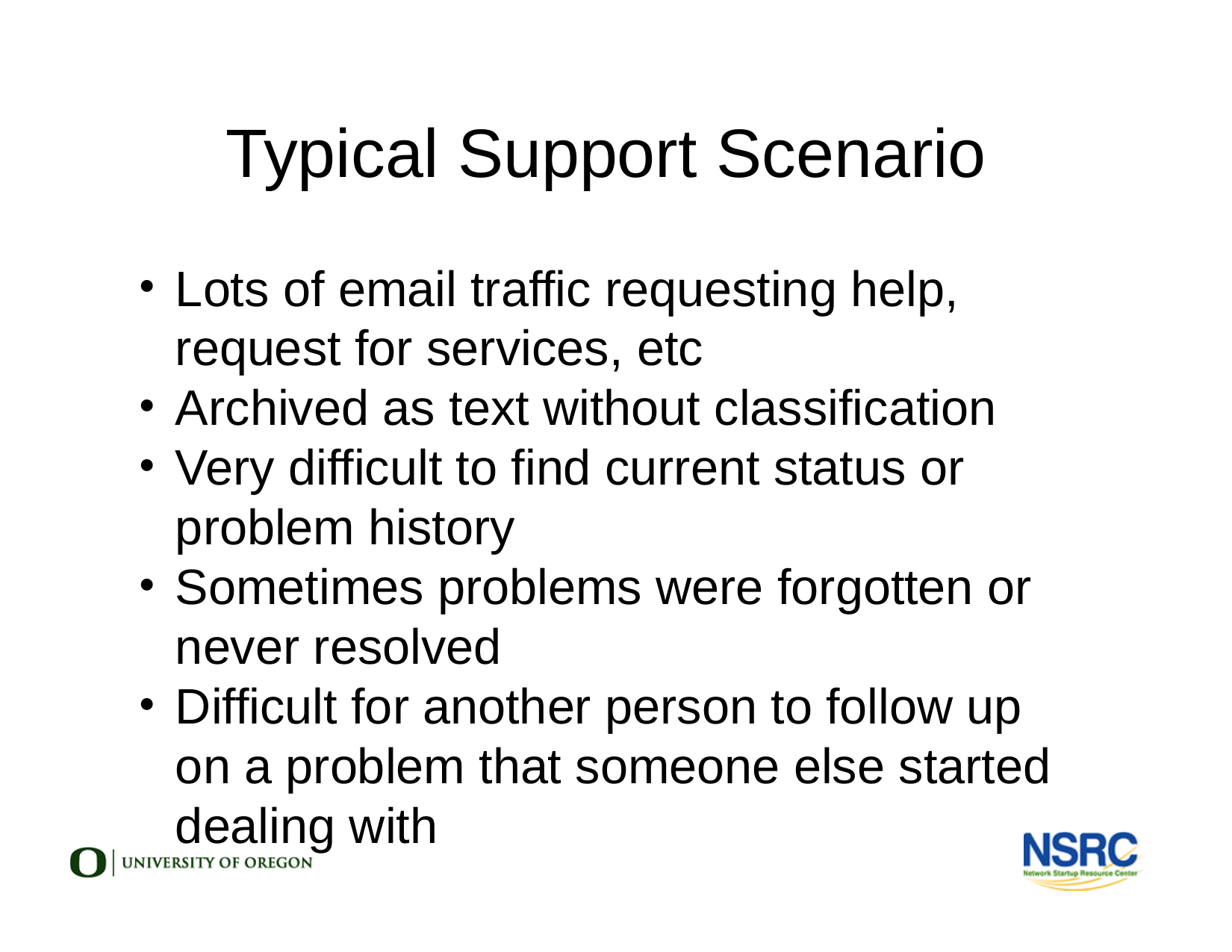

Typical Support Scenario
Lots of email traffic requesting help, request for services, etc
Archived as text without classification
Very difficult to find current status or problem history
Sometimes problems were forgotten or never resolved
Difficult for another person to follow up on a problem that someone else started dealing with